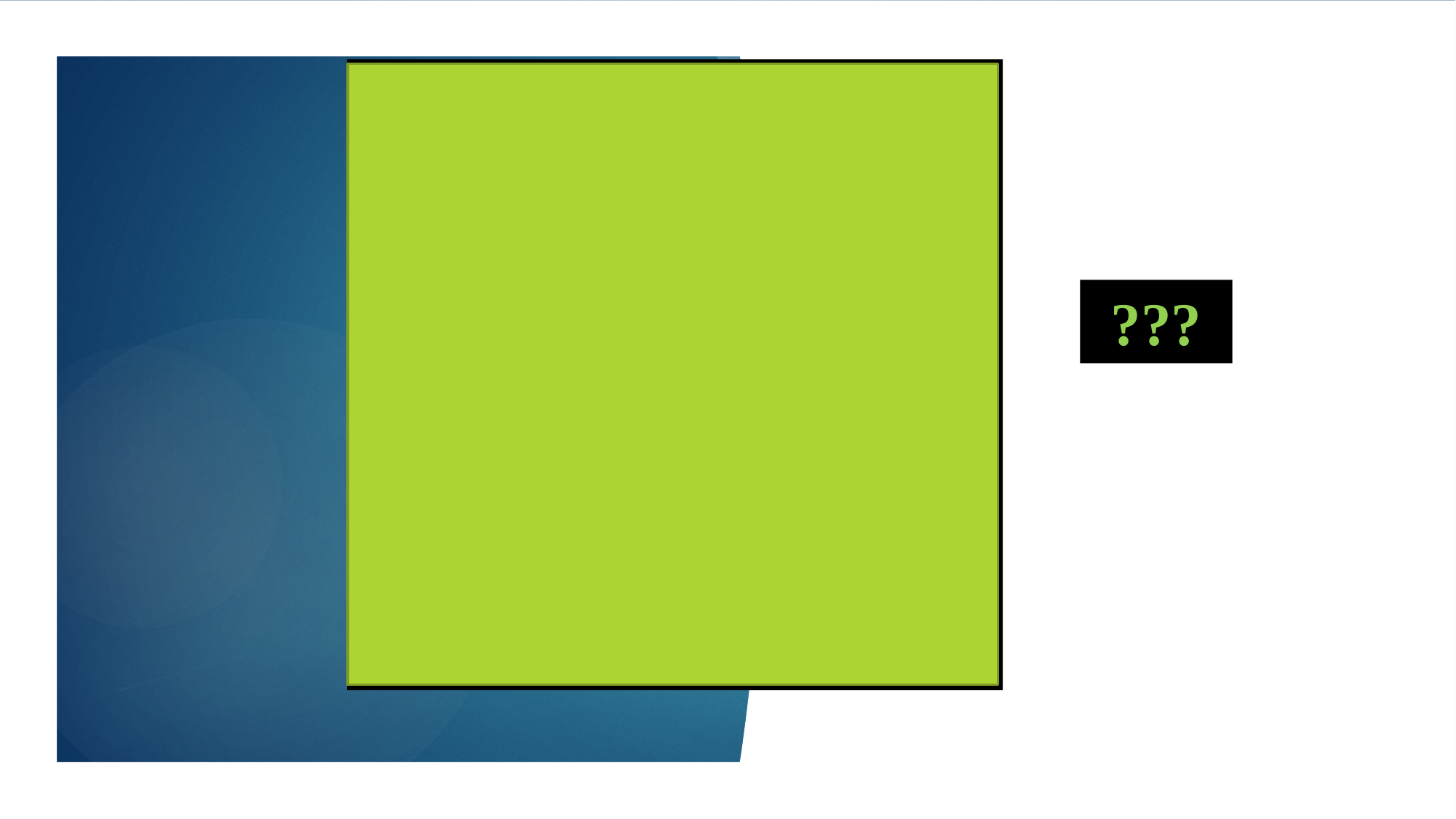

# ОН ЗНАЕТ ВСЁ И ДАЖЕ БОЛЬШЕ, И К НАМ НА ПОМОЩЬ ПОСПЕШИТ. ЛЮБОЙ ВОПРОС, ПУСТЬ ОЧЕНЬ СЛОЖНЫЙ, МГНОВЕННО С ЛЁГКОСТЬЮ РЕШИТ. ПЛЕТЁТ СВОЮ ОН ПАУТИНУ, ХОТЯ, ПО СУТИ, НЕ ПАУК.

???